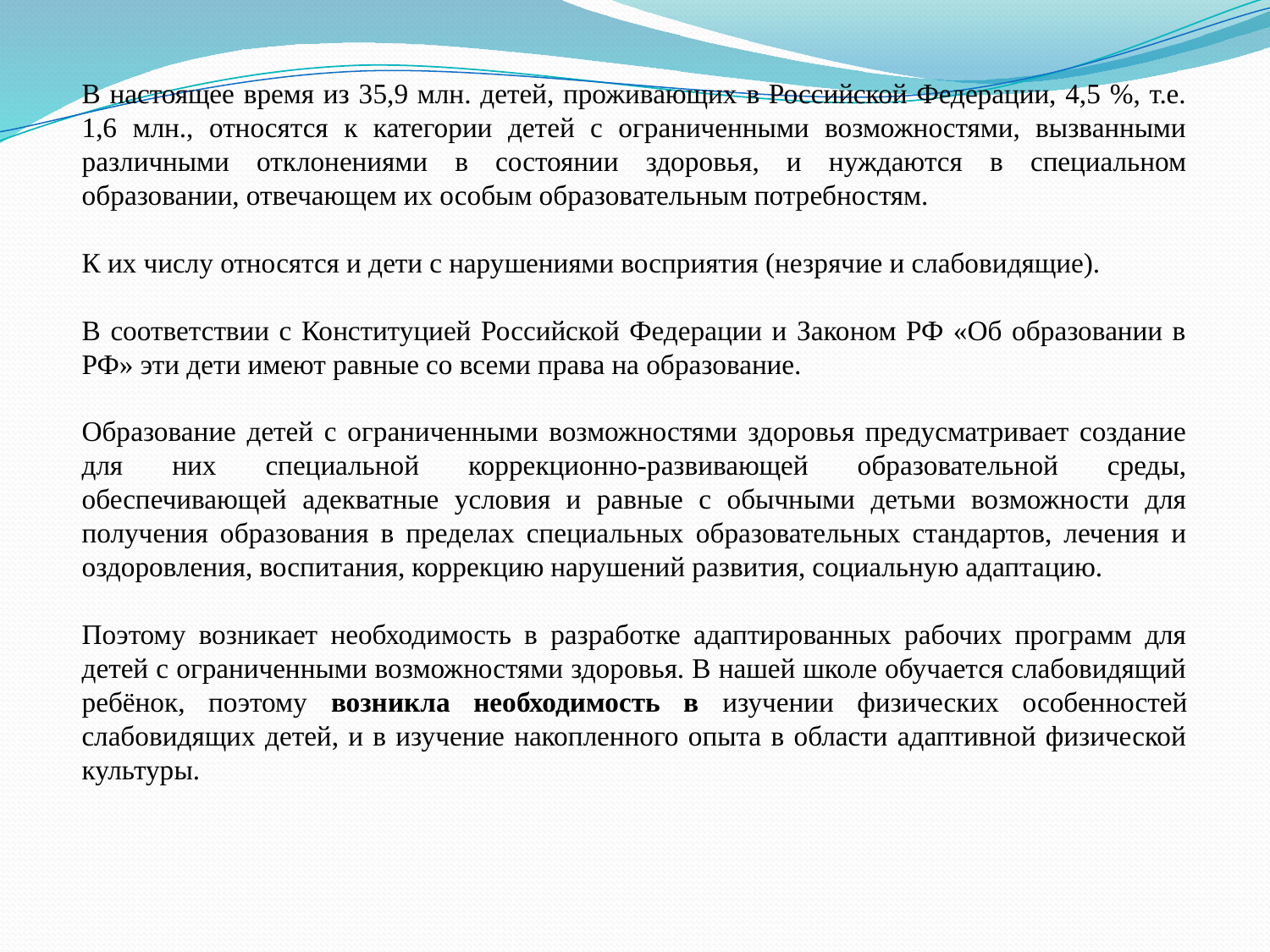

В настоящее время из 35,9 млн. детей, проживающих в Российской Федерации, 4,5 %, т.е. 1,6 млн., относятся к категории детей с ограниченными возможностями, вызванными различными отклонениями в состоянии здоровья, и нуждаются в специальном образовании, отвечающем их особым образовательным потребностям.

К их числу относятся и дети с нарушениями восприятия (незрячие и слабовидящие).

В соответствии с Конституцией Российской Федерации и Законом РФ «Об образовании в РФ» эти дети имеют равные со всеми права на образование.

Образование детей с ограниченными возможностями здоровья предусматривает создание для них специальной коррекционно-развивающей образовательной среды, обеспечивающей адекватные условия и равные с обычными детьми возможности для получения образования в пределах специальных образовательных стандартов, лечения и оздоровления, воспитания, коррекцию нарушений развития, социальную адаптацию.

Поэтому возникает необходимость в разработке адаптированных рабочих программ для детей с ограниченными возможностями здоровья. В нашей школе обучается слабовидящий ребёнок, поэтому возникла необходимость в изучении физических особенностей слабовидящих детей, и в изучение накопленного опыта в области адаптивной физической культуры.